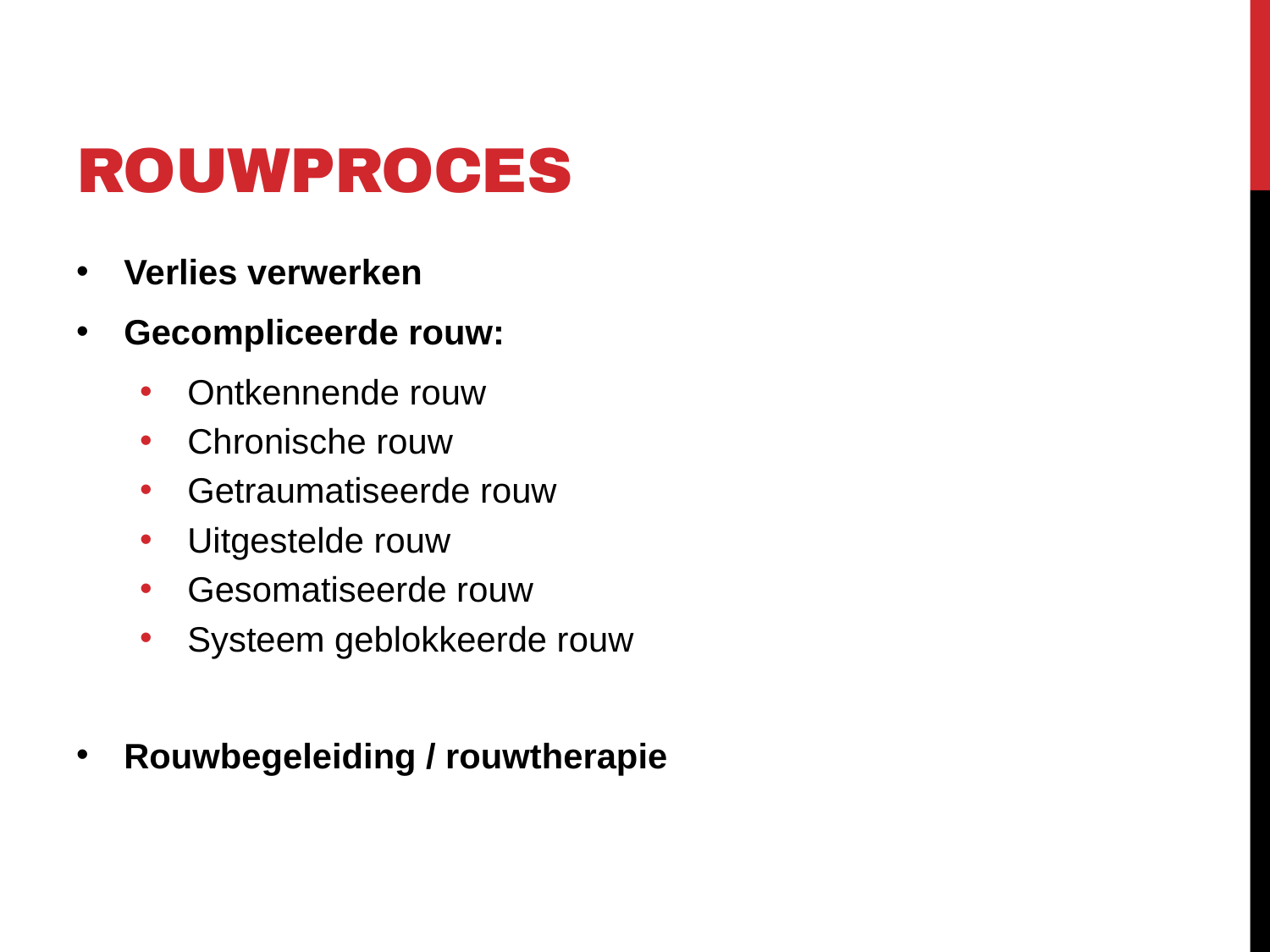

# rouwproces
Verlies verwerken
Gecompliceerde rouw:
Ontkennende rouw
Chronische rouw
Getraumatiseerde rouw
Uitgestelde rouw
Gesomatiseerde rouw
Systeem geblokkeerde rouw

Rouwbegeleiding / rouwtherapie